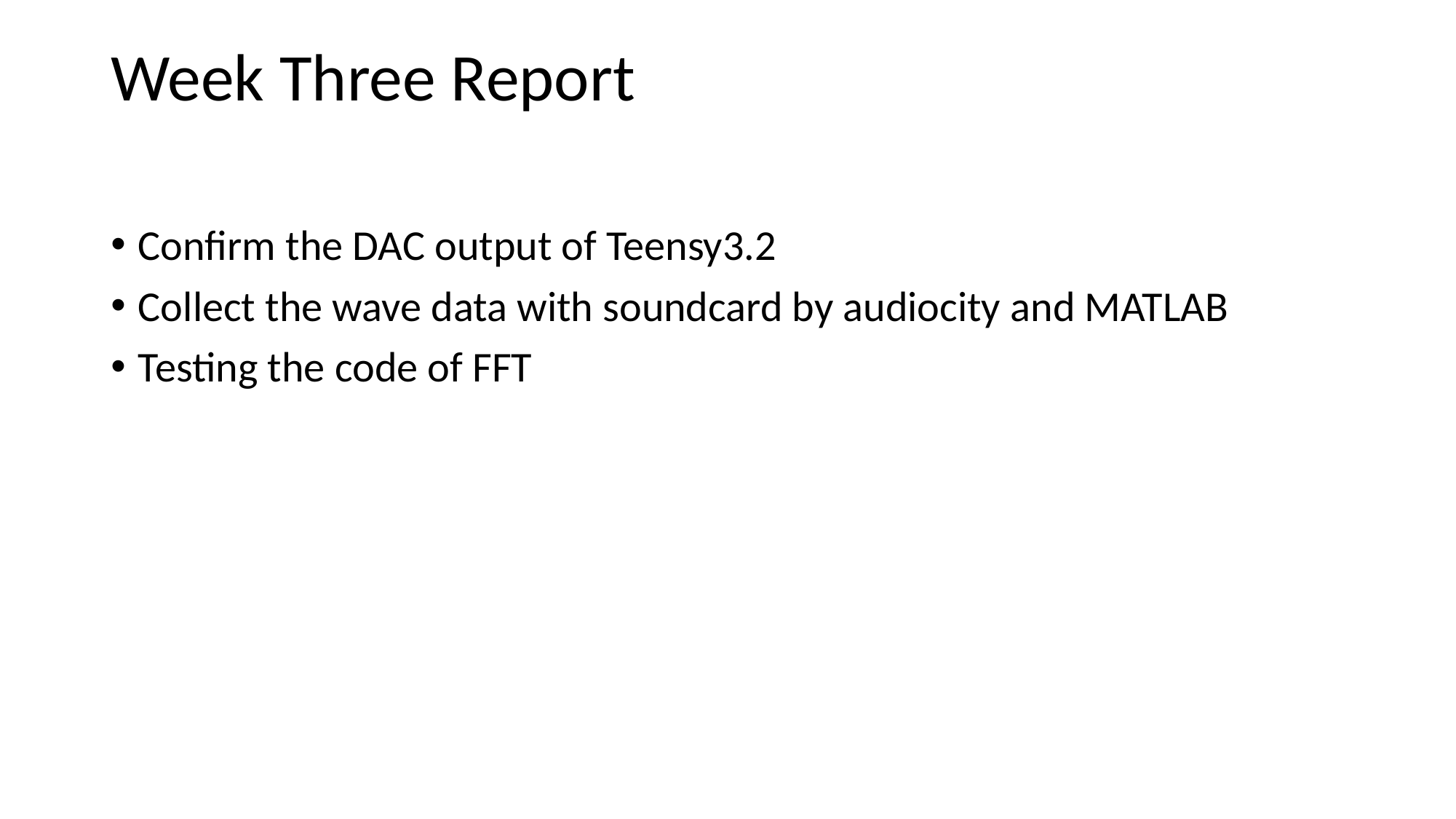

# Week Three Report
Confirm the DAC output of Teensy3.2
Collect the wave data with soundcard by audiocity and MATLAB
Testing the code of FFT